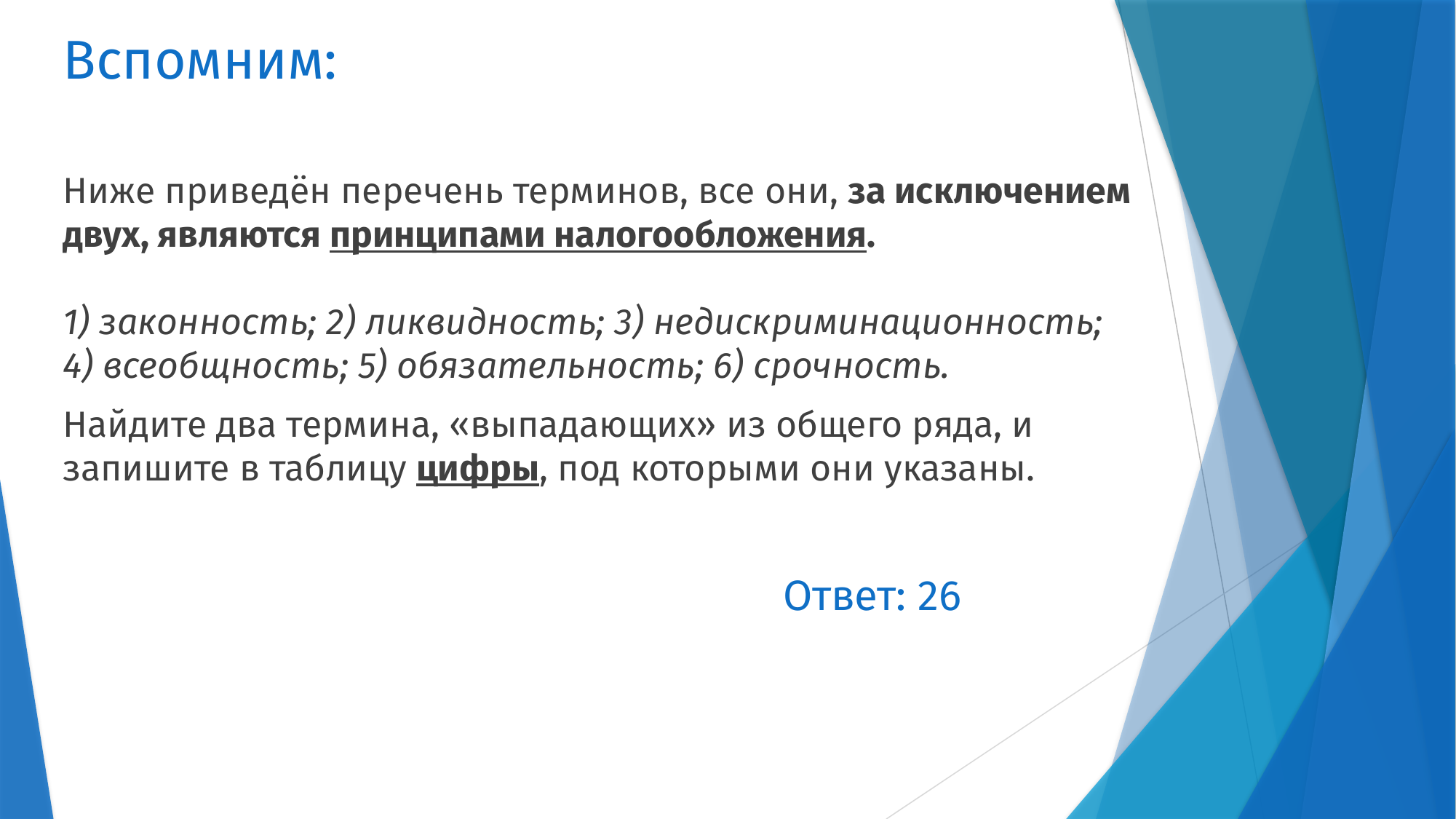

# Вспомним:
Ниже приведён перечень терминов, все они, за исключением двух, являются принципами налогообложения.
1) законность; 2) ликвидность; 3) недискриминационность; 4) всеобщность; 5) обязательность; 6) срочность.
Найдите два термина, «выпадающих» из общего ряда, и запишите в таблицу цифры, под которыми они указаны.

Ответ: 26